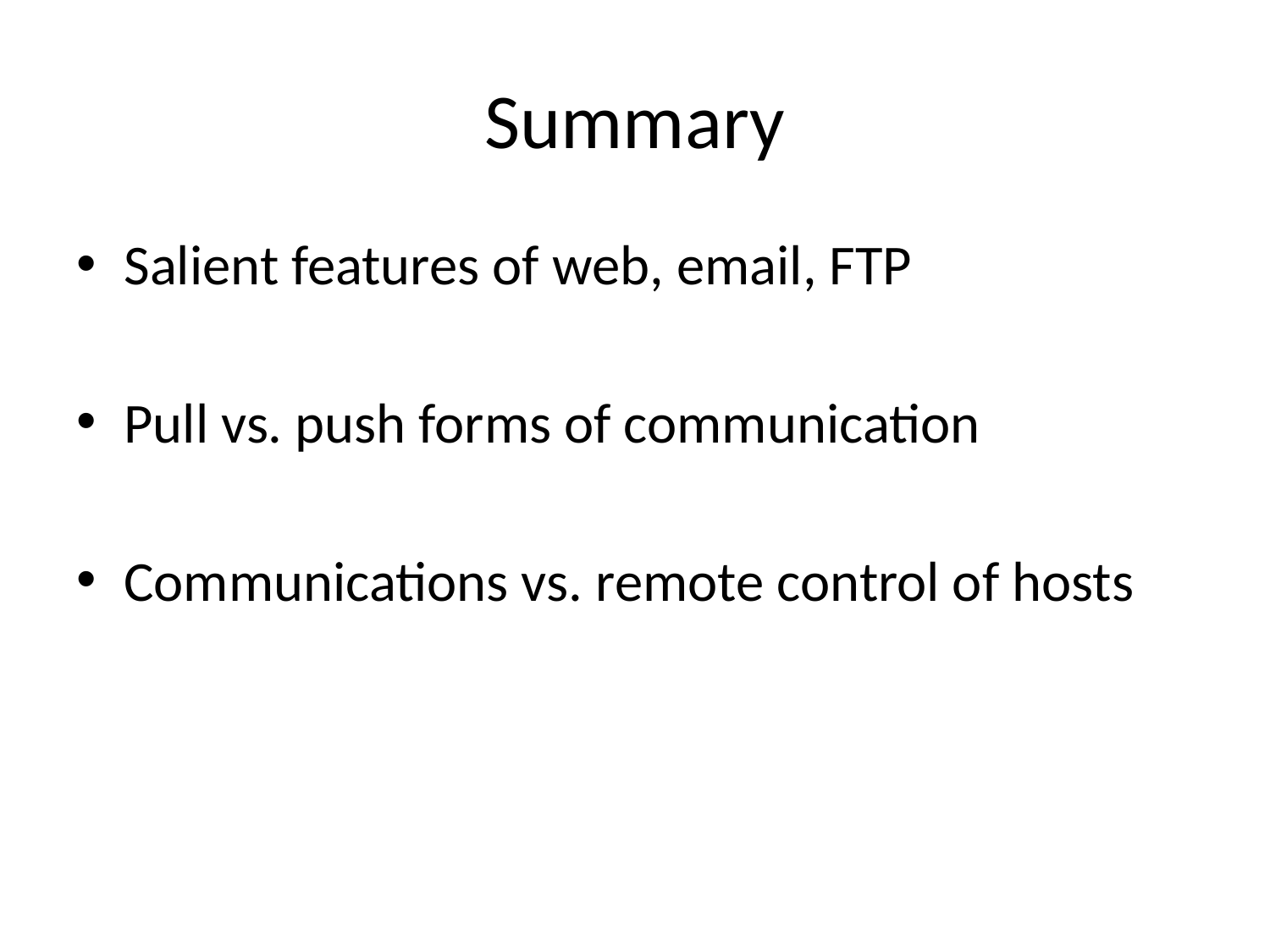

# Summary
Salient features of web, email, FTP

Pull vs. push forms of communication

Communications vs. remote control of hosts